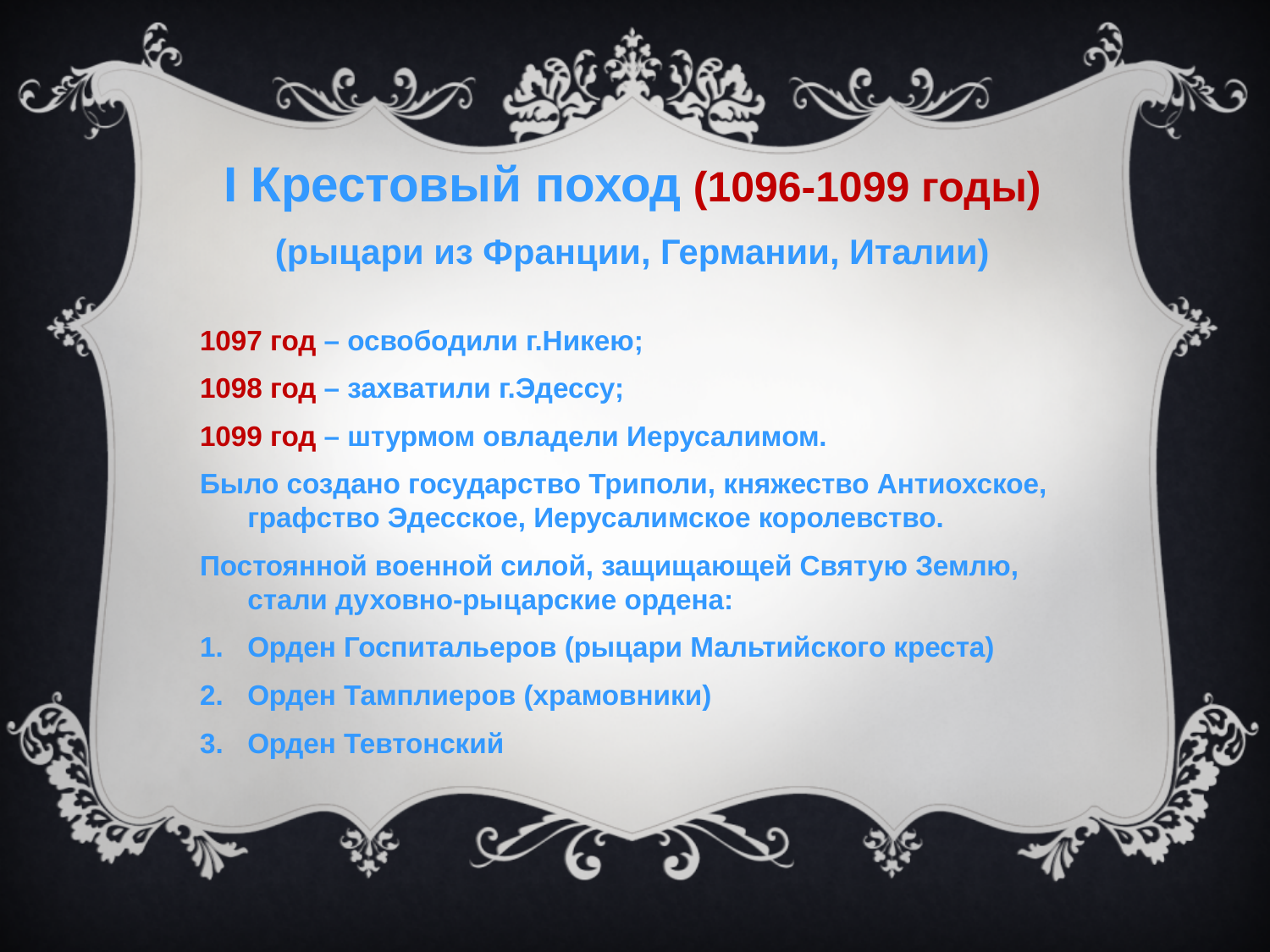

I Крестовый поход (1096-1099 годы)
(рыцари из Франции, Германии, Италии)
1097 год – освободили г.Никею;
1098 год – захватили г.Эдессу;
1099 год – штурмом овладели Иерусалимом.
Было создано государство Триполи, княжество Антиохское, графство Эдесское, Иерусалимское королевство.
Постоянной военной силой, защищающей Святую Землю, стали духовно-рыцарские ордена:
Орден Госпитальеров (рыцари Мальтийского креста)
Орден Тамплиеров (храмовники)
Орден Тевтонский